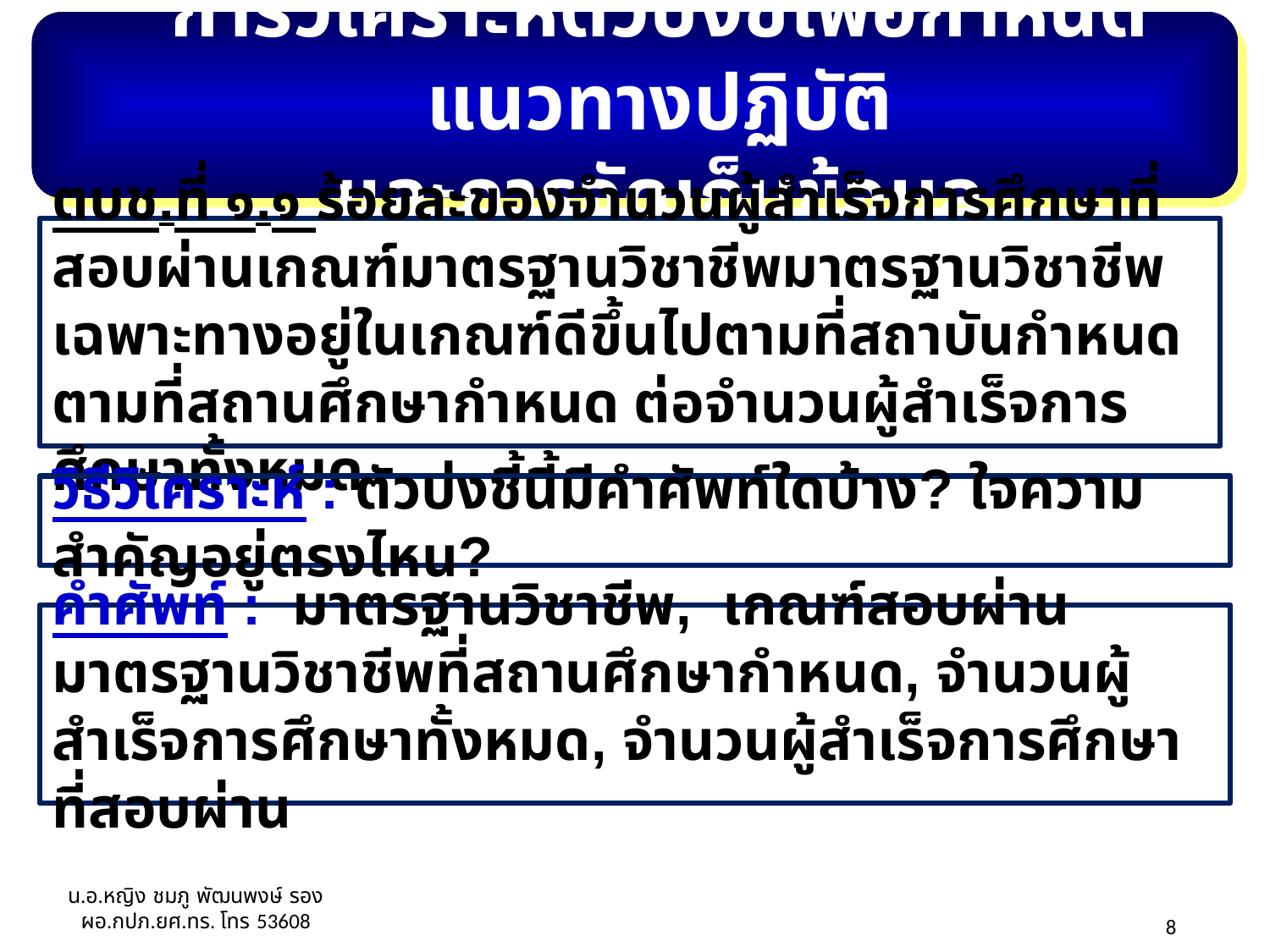

การวิเคราะห์ตัวบ่งชี้เพื่อกำหนดแนวทางปฏิบัติ
และการจัดเก็บข้อมูล
ตบช.ที่ ๑.๑ ร้อยละของจำนวนผู้สำเร็จการศึกษาที่สอบผ่านเกณฑ์มาตรฐานวิชาชีพมาตรฐานวิชาชีพเฉพาะทางอยู่ในเกณฑ์ดีขึ้นไปตามที่สถาบันกำหนดตามที่สถานศึกษากำหนด ต่อจำนวนผู้สำเร็จการศึกษาทั้งหมด
วิธีวิเคราะห์ : ตัวบ่งชี้นี้มีคำศัพท์ใดบ้าง? ใจความสำคัญอยู่ตรงไหน?
คำศัพท์ :  มาตรฐานวิชาชีพ,  เกณฑ์สอบผ่านมาตรฐานวิชาชีพที่สถานศึกษากำหนด, จำนวนผู้สำเร็จการศึกษาทั้งหมด, จำนวนผู้สำเร็จการศึกษาที่สอบผ่าน
น.อ.หญิง ชมภู พัฒนพงษ์ รอง ผอ.กปภ.ยศ.ทร. โทร 53608
26/03/55
8